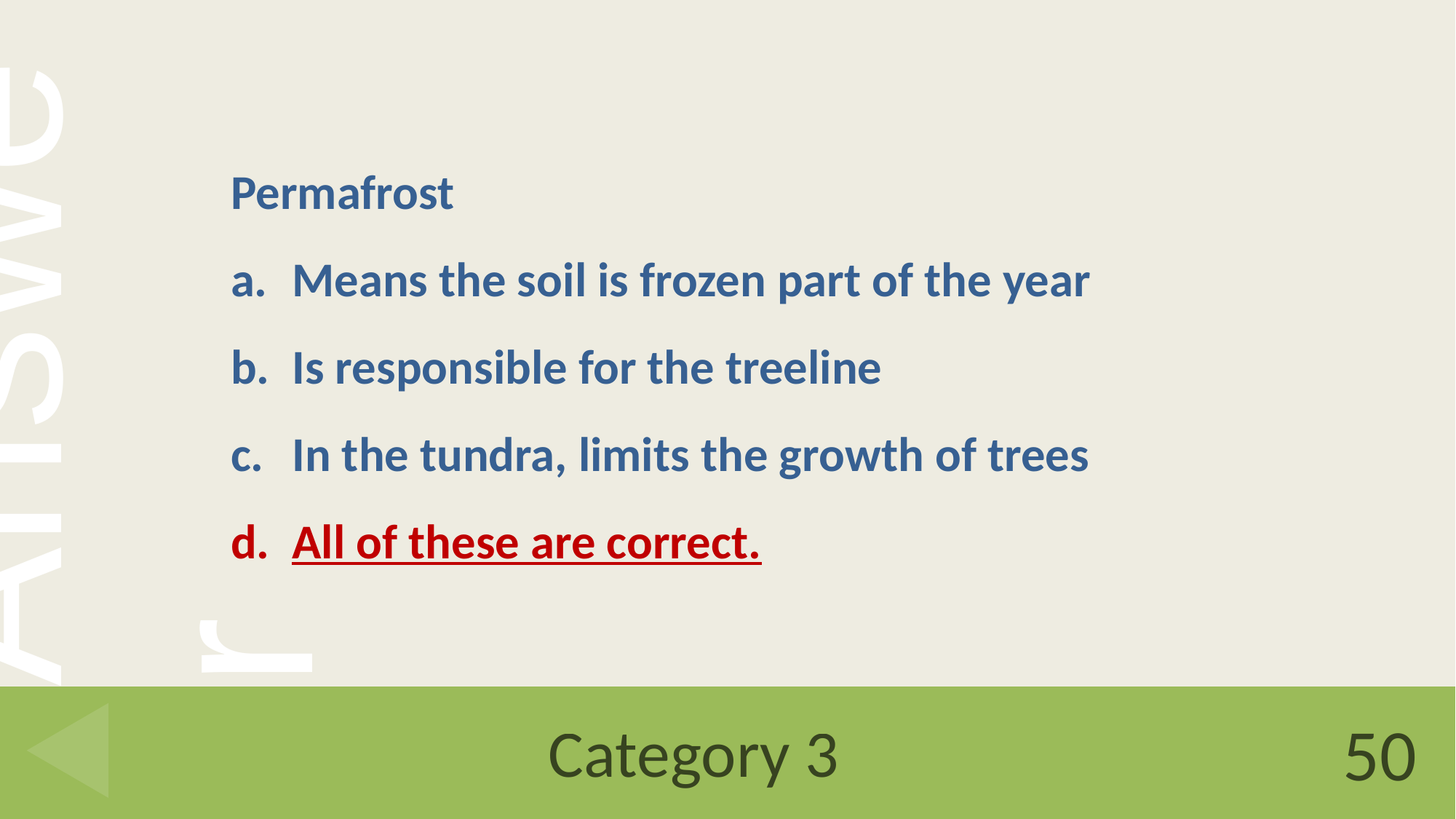

Permafrost
Means the soil is frozen part of the year
Is responsible for the treeline
In the tundra, limits the growth of trees
All of these are correct.
# Category 3
50